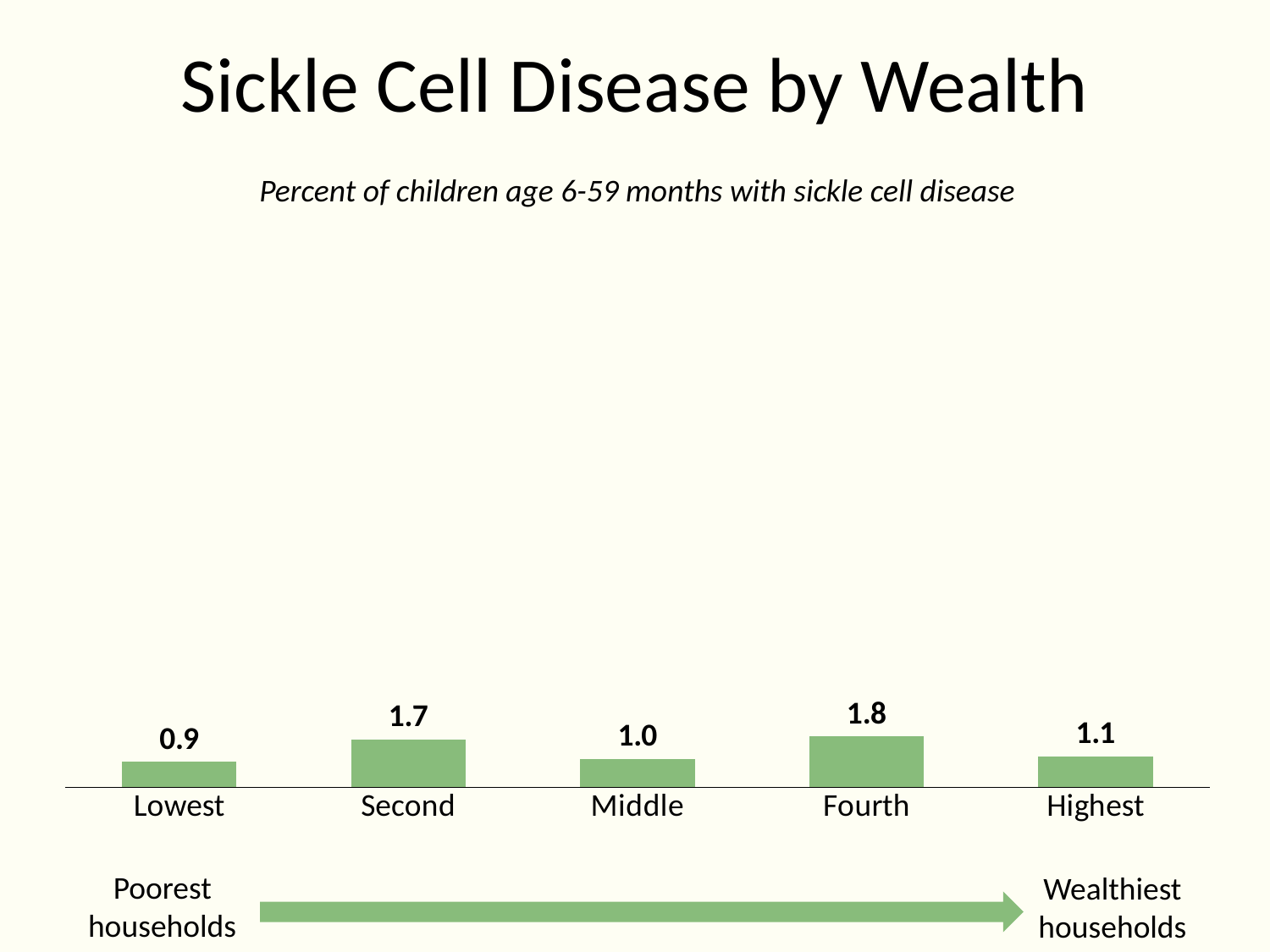

# Sickle Cell Disease by Wealth
Percent of children age 6-59 months with sickle cell disease

### Chart

| Category | Series 1 |
|---|---|
| Lowest | 0.9 |
| Second | 1.7 |
| Middle | 1.0 |
| Fourth | 1.8 |
| Highest | 1.1 |
Poorest
households
Wealthiest
households